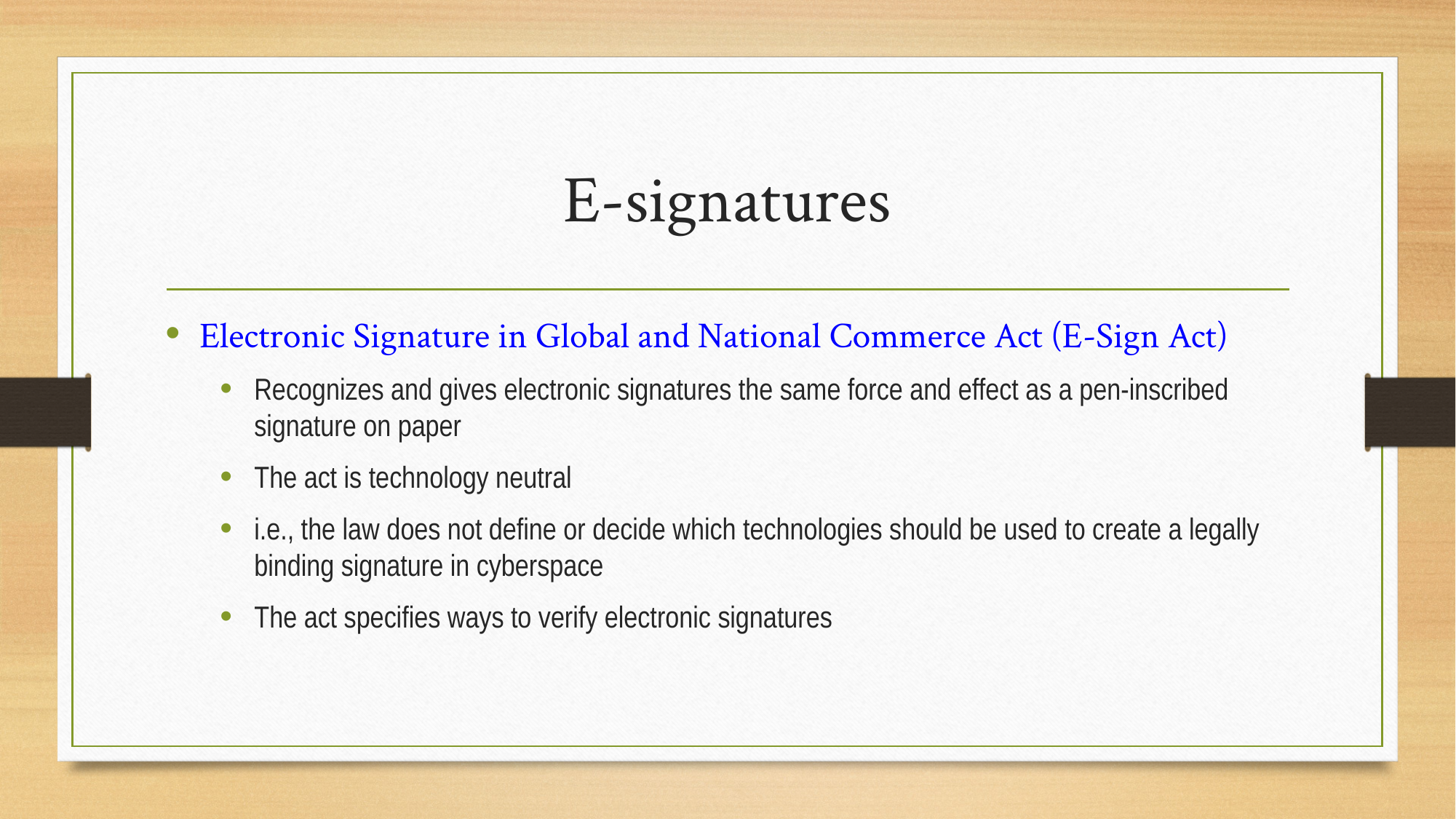

# E-signatures
Electronic Signature in Global and National Commerce Act (E-Sign Act)
Recognizes and gives electronic signatures the same force and effect as a pen-inscribed signature on paper
The act is technology neutral
i.e., the law does not define or decide which technologies should be used to create a legally binding signature in cyberspace
The act specifies ways to verify electronic signatures